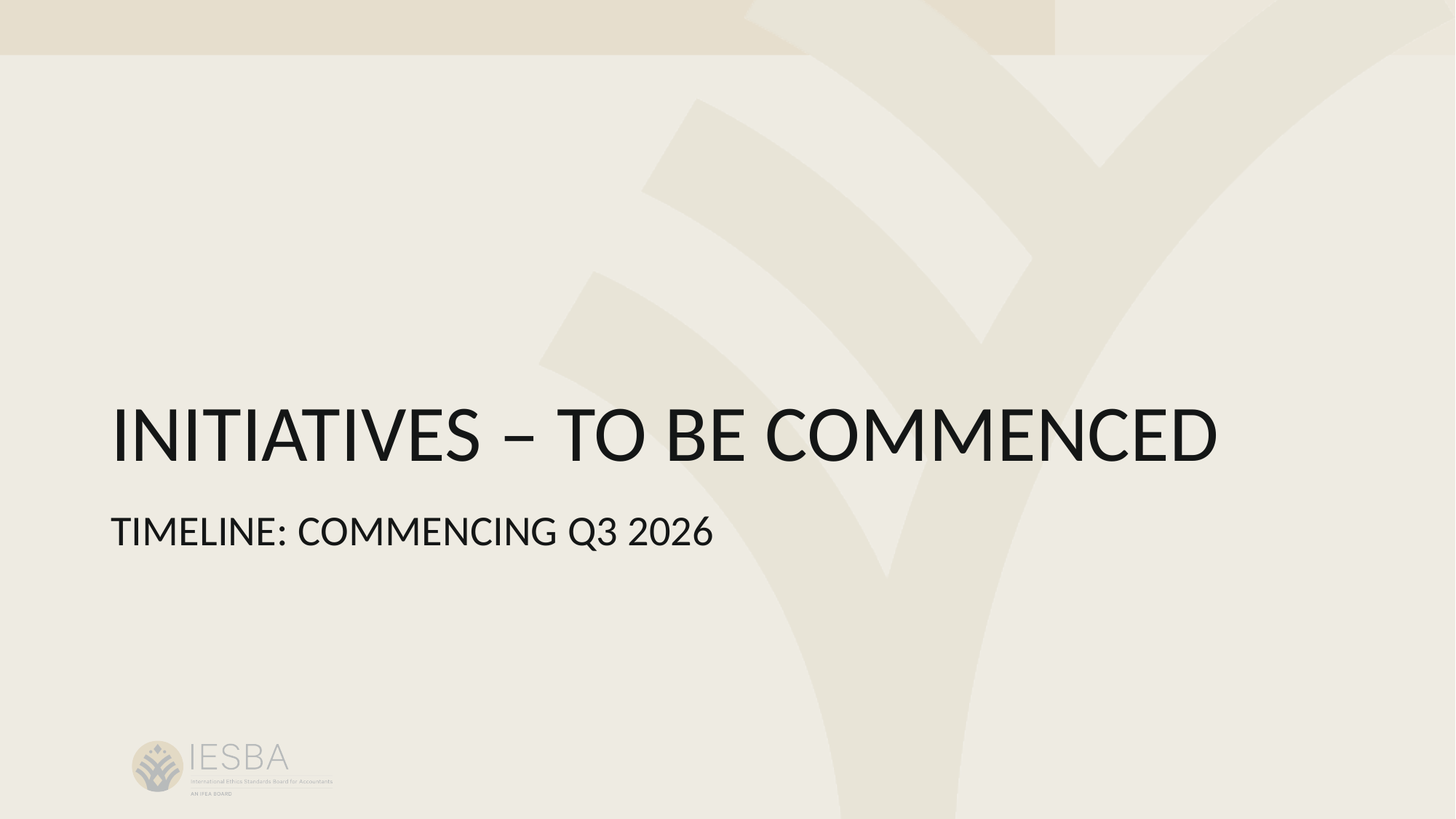

# INITIATIVES – TO BE COMMENCED TIMELINE: COMMENCING Q3 2026